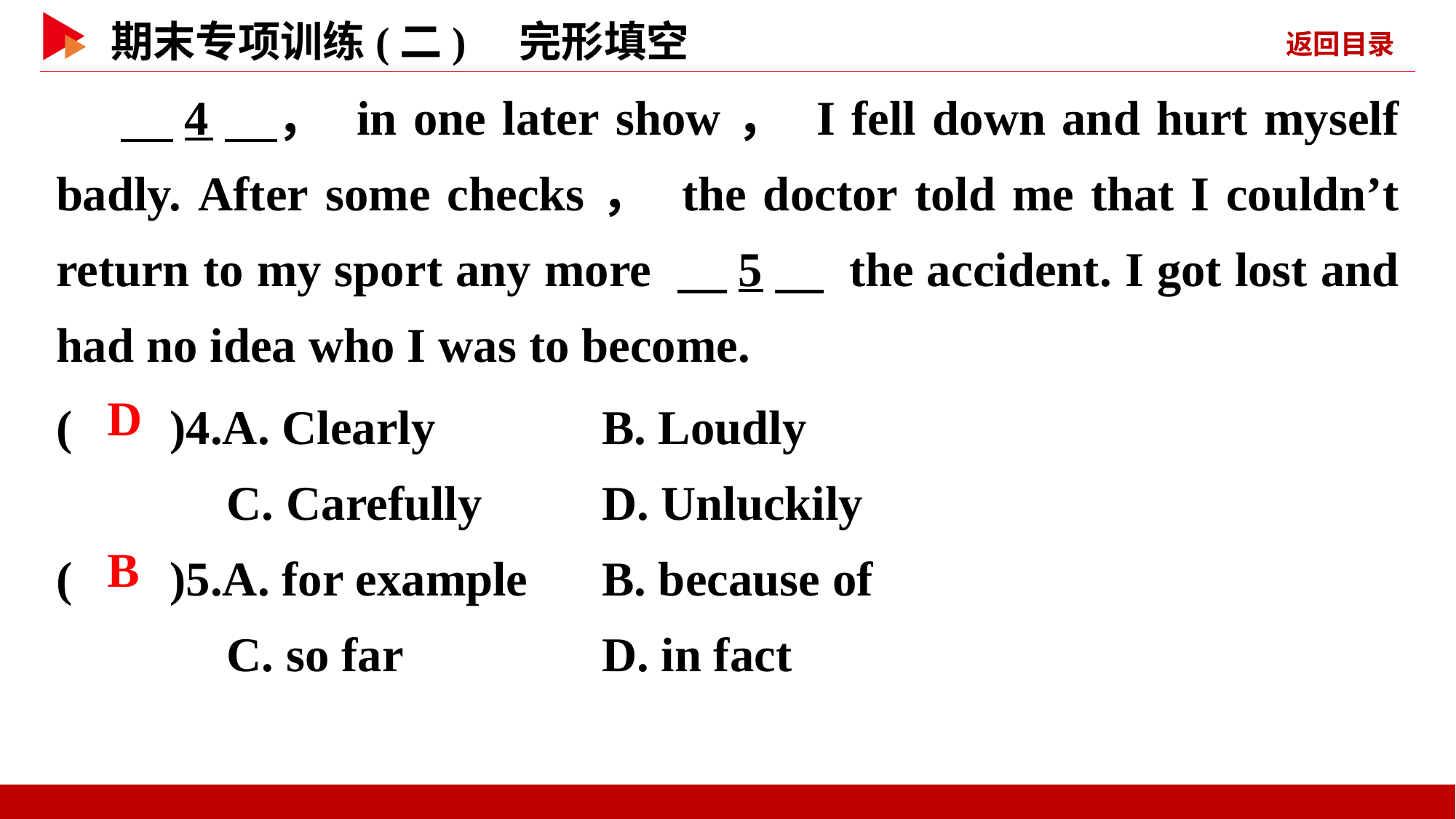

4　， in one later show， I fell down and hurt myself badly. After some checks， the doctor told me that I couldn’t return to my sport any more 　5　 the accident. I got lost and had no idea who I was to become.
(        )4.A. Clearly     	B. Loudly
              C. Carefully 	D. Unluckily
(        )5.A. for example	B. because of
              C. so far               	D. in fact
   D
   B